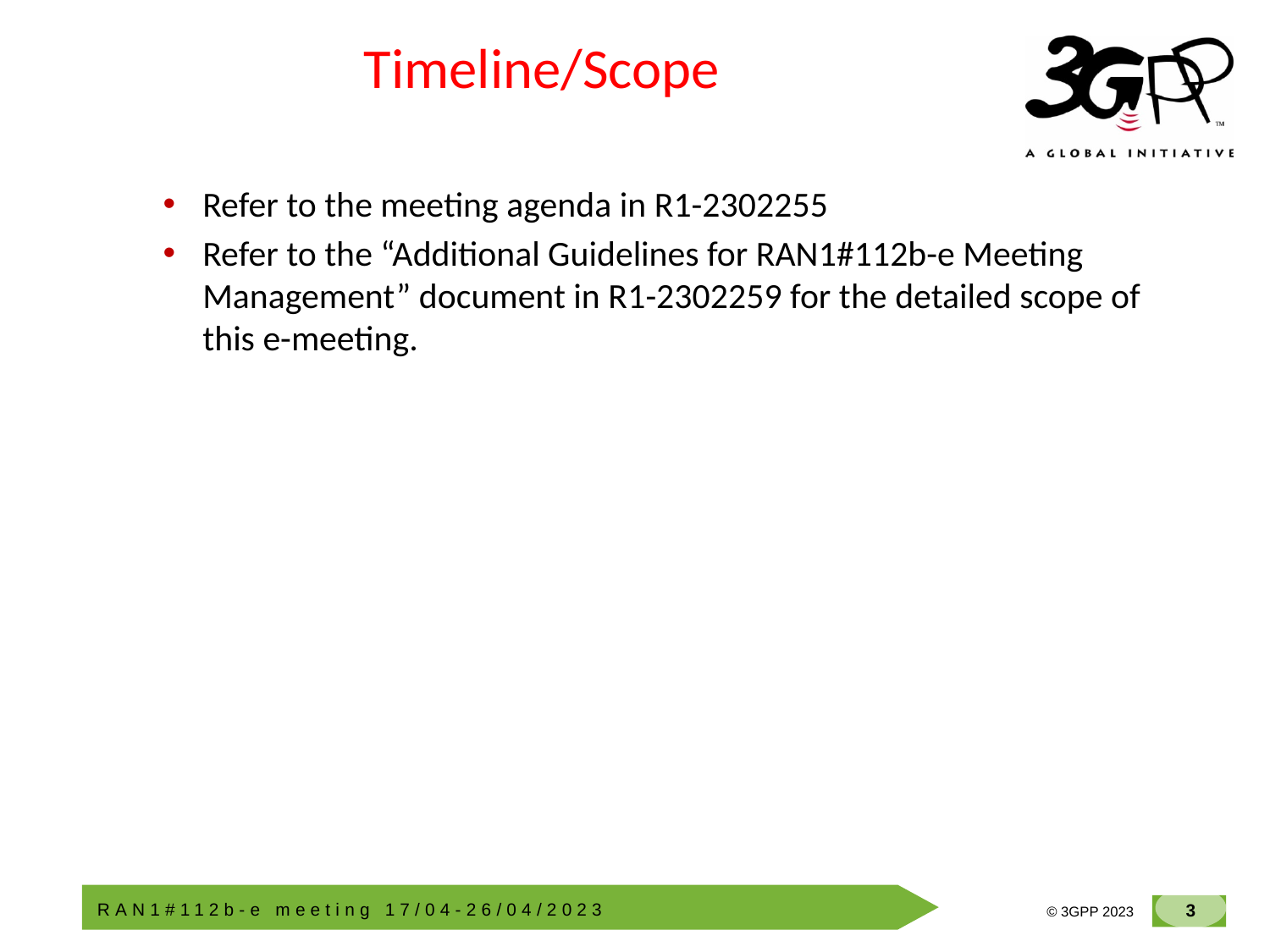

# Timeline/Scope
Refer to the meeting agenda in R1-2302255
Refer to the “Additional Guidelines for RAN1#112b-e Meeting Management” document in R1-2302259 for the detailed scope of this e-meeting.